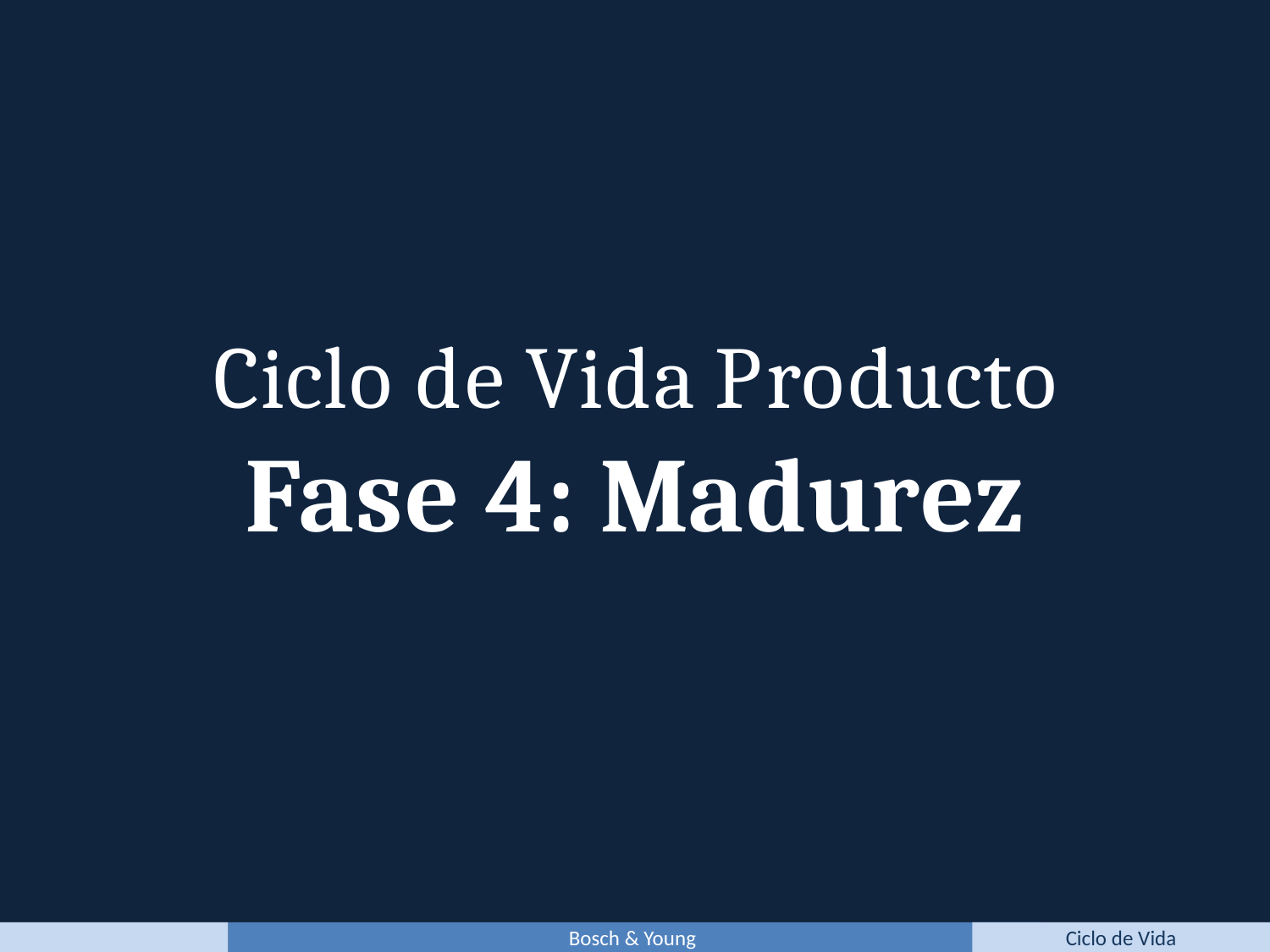

Ciclo de Vida Producto
Fase 4: Madurez

Bosch & Young
Ciclo de Vida